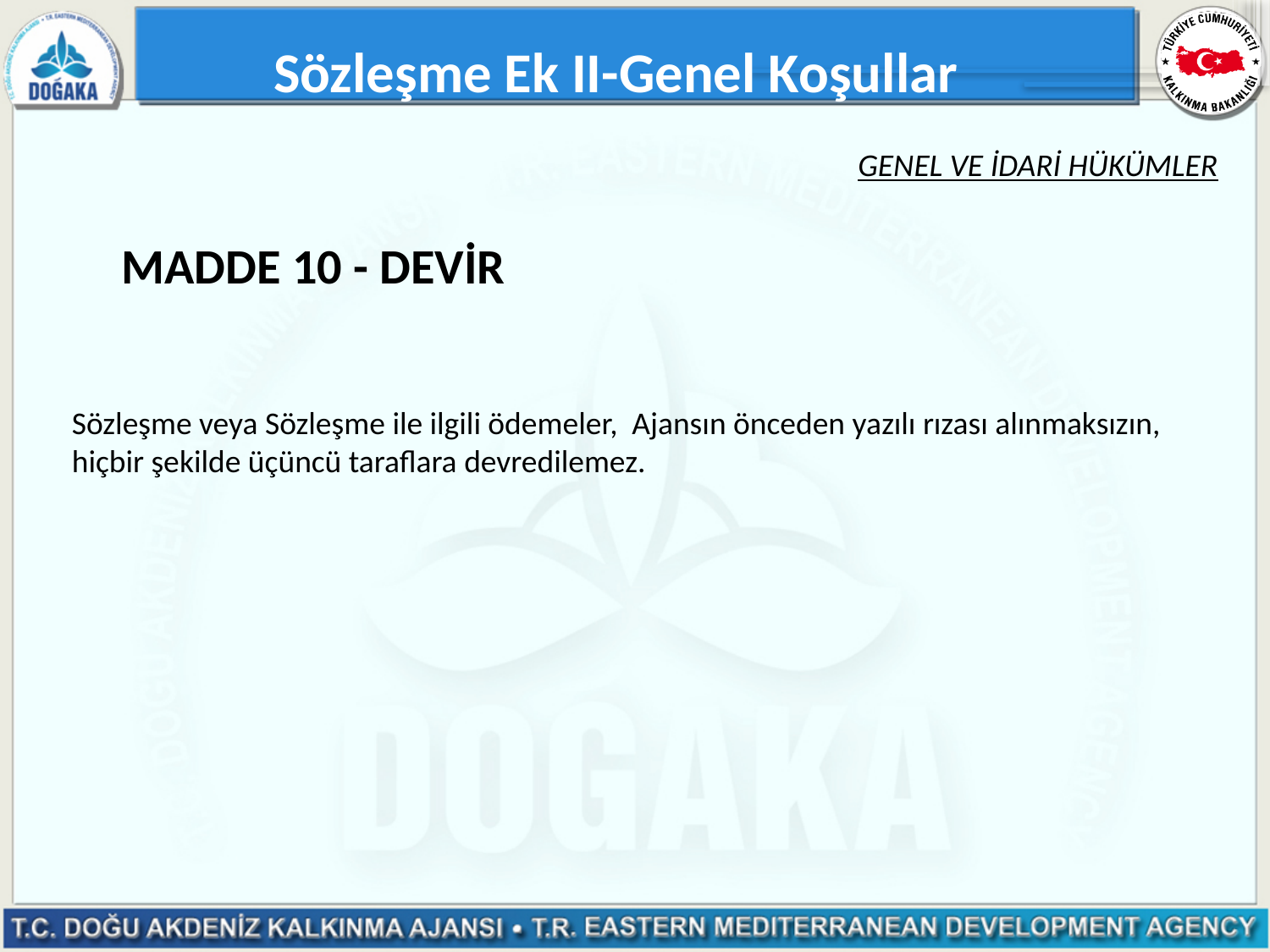

Sözleşme Ek II-Genel Koşullar
Genel ve İdarİ hükümler
# MADDE 10 - DEVİR
Sözleşme veya Sözleşme ile ilgili ödemeler,  Ajansın önceden yazılı rızası alınmaksızın, hiçbir şekilde üçüncü taraflara devredilemez.